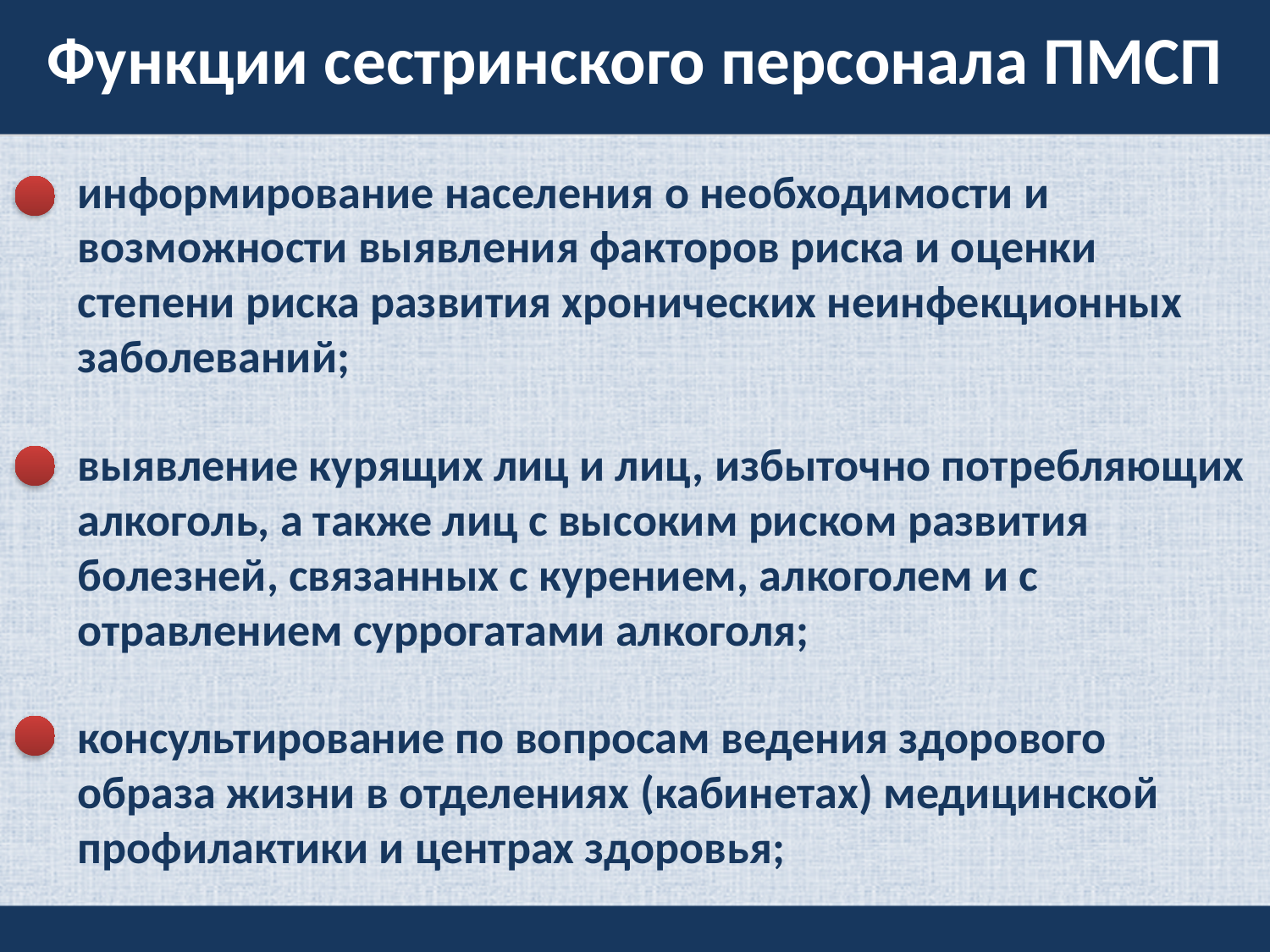

Функции сестринского персонала ПМСП
информирование населения о необходимости и возможности выявления факторов риска и оценки степени риска развития хронических неинфекционных заболеваний;
выявление курящих лиц и лиц, избыточно потребляющих алкоголь, а также лиц с высоким риском развития болезней, связанных с курением, алкоголем и с отравлением суррогатами алкоголя;
консультирование по вопросам ведения здорового образа жизни в отделениях (кабинетах) медицинской профилактики и центрах здоровья;